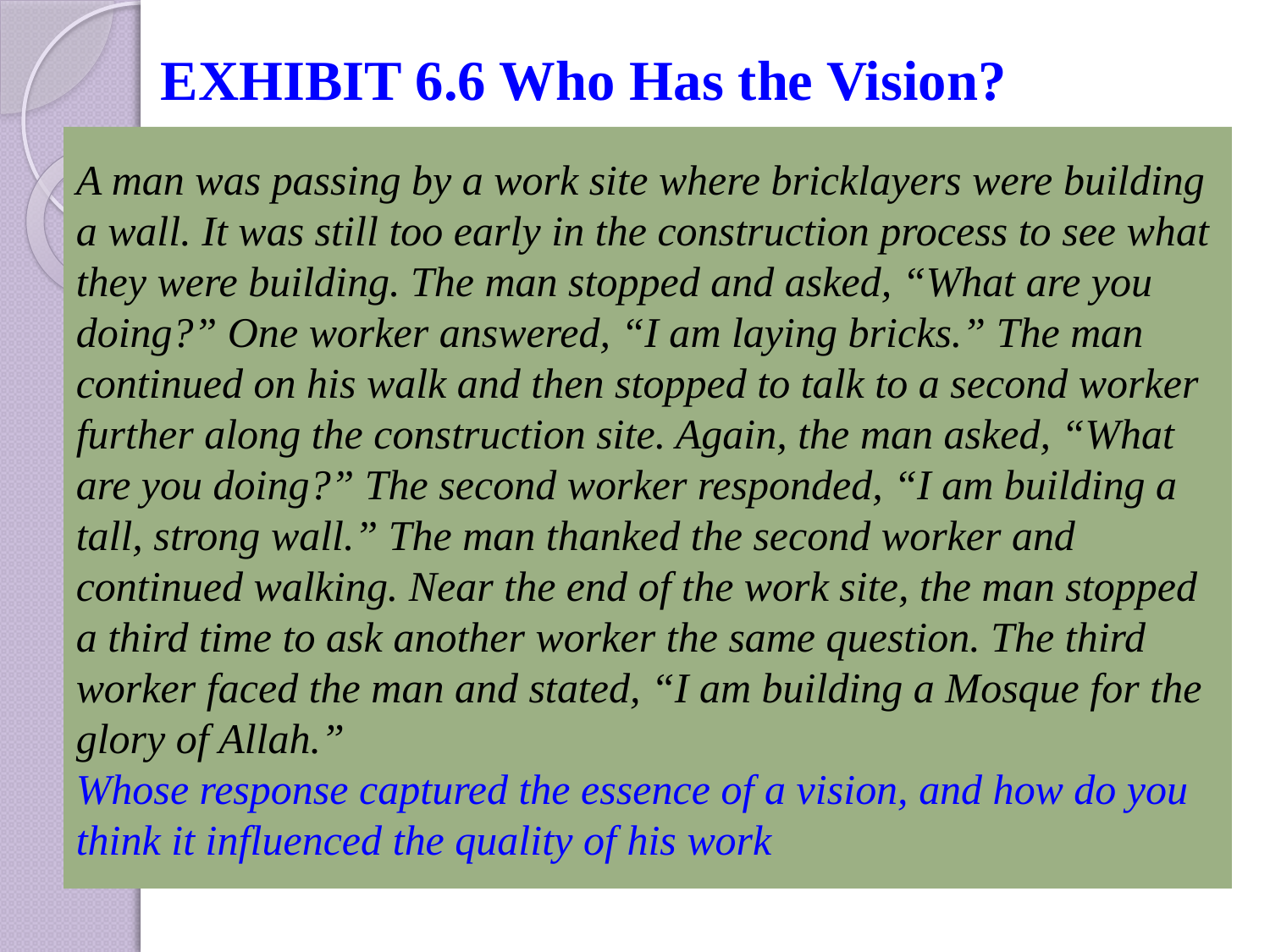

EXHIBIT 6.6 Who Has the Vision?
# A man was passing by a work site where bricklayers were building a wall. It was still too early in the construction process to see what they were building. The man stopped and asked, “What are you doing?” One worker answered, “I am laying bricks.” The man continued on his walk and then stopped to talk to a second worker further along the construction site. Again, the man asked, “What are you doing?” The second worker responded, “I am building a tall, strong wall.” The man thanked the second worker and continued walking. Near the end of the work site, the man stopped a third time to ask another worker the same question. The third worker faced the man and stated, “I am building a Mosque for the glory of Allah.” Whose response captured the essence of a vision, and how do you think it influenced the quality of his work